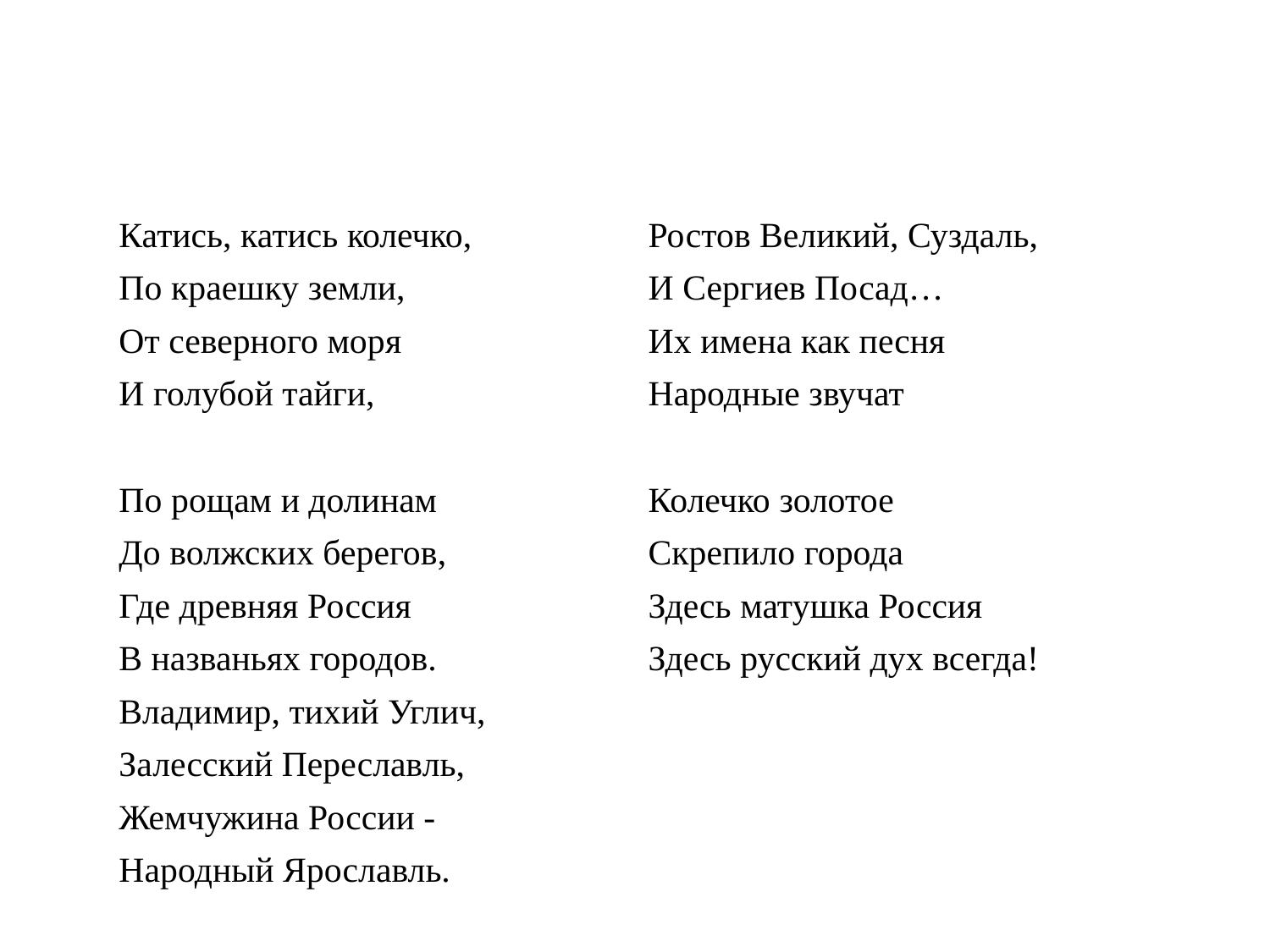

#
| Катись, катись колечко, |  |  | Ростов Великий, Суздаль, |
| --- | --- | --- | --- |
| По краешку земли, |  |  | И Сергиев Посад… |
| От северного моря |  |  | Их имена как песня |
| И голубой тайги, |  |  | Народные звучат |
|  |  |  |  |
| По рощам и долинам |  |  | Колечко золотое |
| До волжских берегов, |  |  | Скрепило города |
| Где древняя Россия |  |  | Здесь матушка Россия |
| В названьях городов. |  |  | Здесь русский дух всегда! |
| Владимир, тихий Углич, |  |  |  |
| Залесский Переславль, |  |  |  |
| Жемчужина России - |  |  |  |
| Народный Ярославль. |  |  |  |